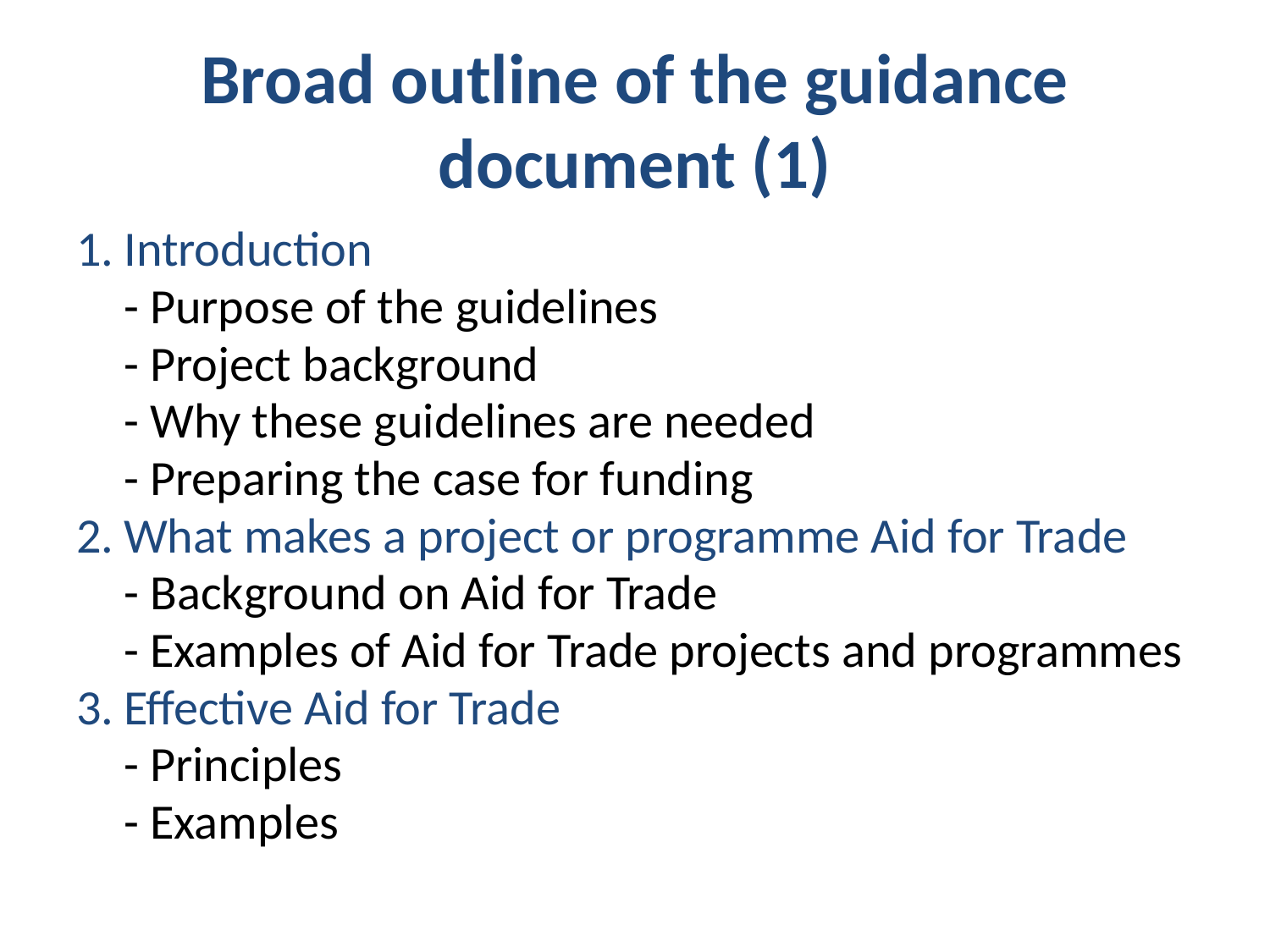

# Broad outline of the guidance document (1)
Introduction
	- Purpose of the guidelines
	- Project background
	- Why these guidelines are needed
	- Preparing the case for funding
What makes a project or programme Aid for Trade
	- Background on Aid for Trade
	- Examples of Aid for Trade projects and programmes
Effective Aid for Trade
	- Principles
	- Examples